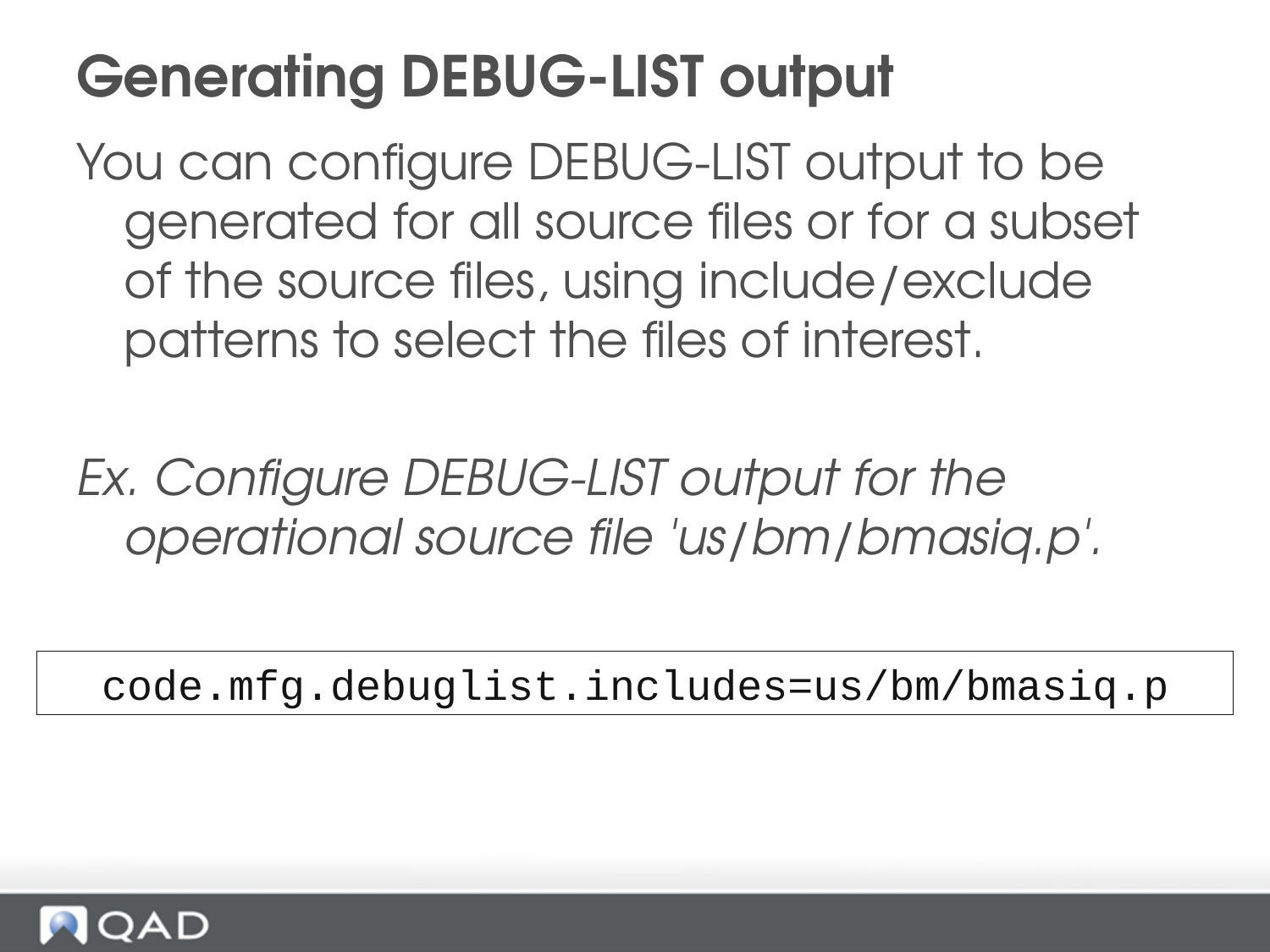

# Generating DEBUG-LIST output
You can configure DEBUG-LIST output to be generated for all source files or for a subset of the source files, using include/exclude patterns to select the files of interest.

Ex. Configure DEBUG-LIST output for the operational source file 'us/bm/bmasiq.p'.
code.mfg.debuglist.includes=us/bm/bmasiq.p